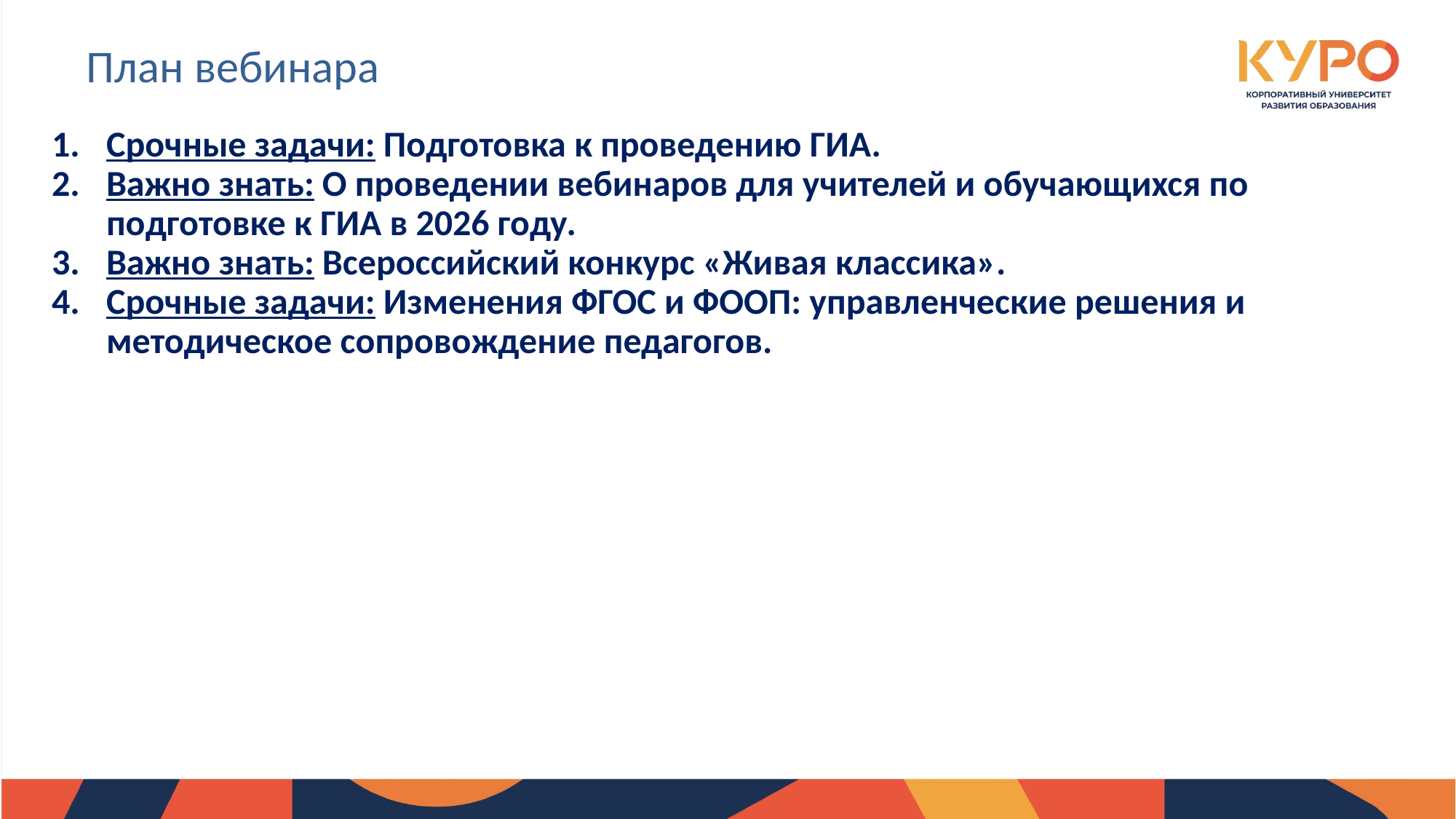

План вебинара
Срочные задачи: Подготовка к проведению ГИА.
Важно знать: О проведении вебинаров для учителей и обучающихся по подготовке к ГИА в 2026 году.
Важно знать: Всероссийский конкурс «Живая классика».
Срочные задачи: Изменения ФГОС и ФООП: управленческие решения и методическое сопровождение педагогов.